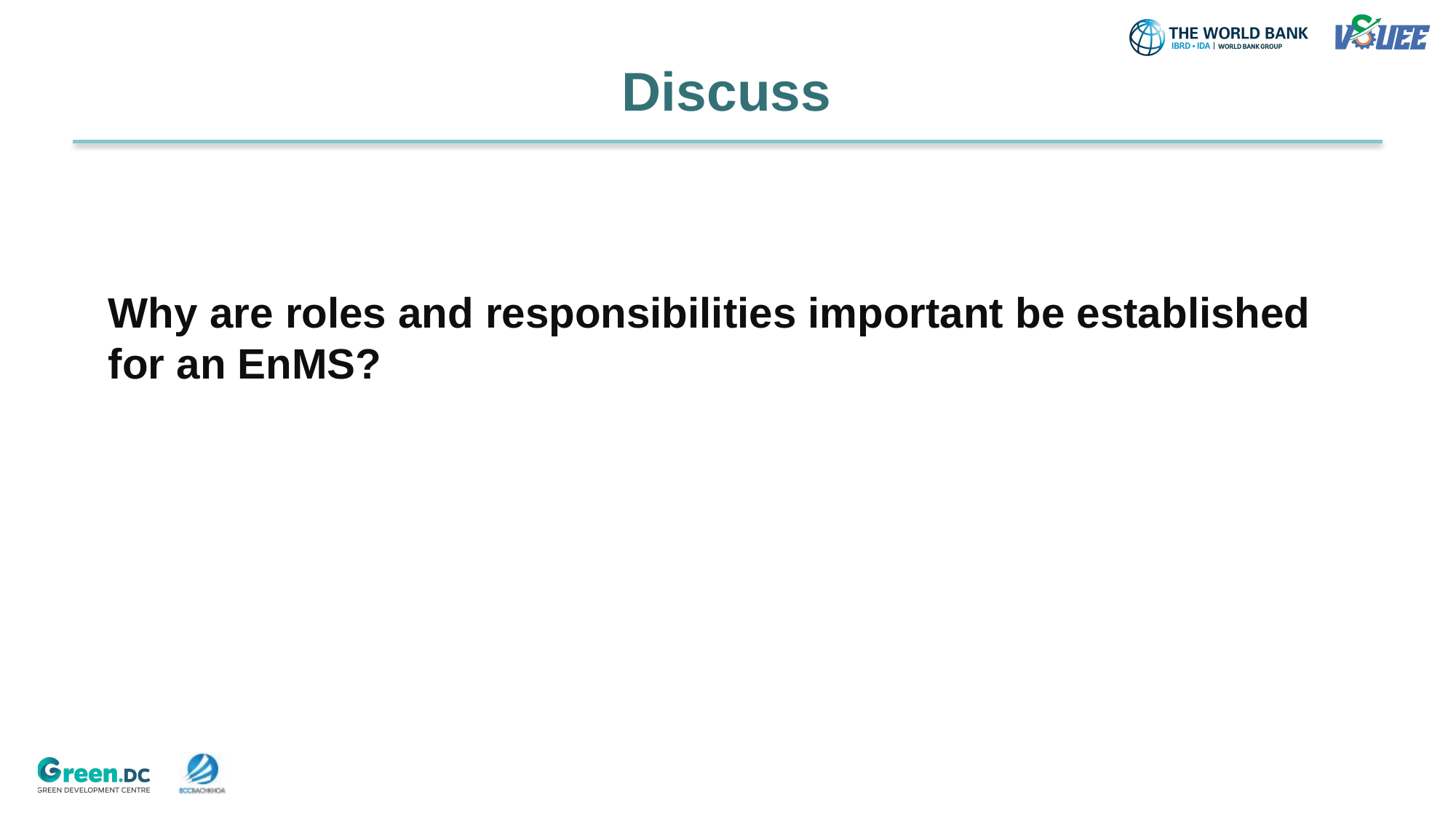

Discuss
﻿Why are roles and responsibilities important be established for an EnMS?